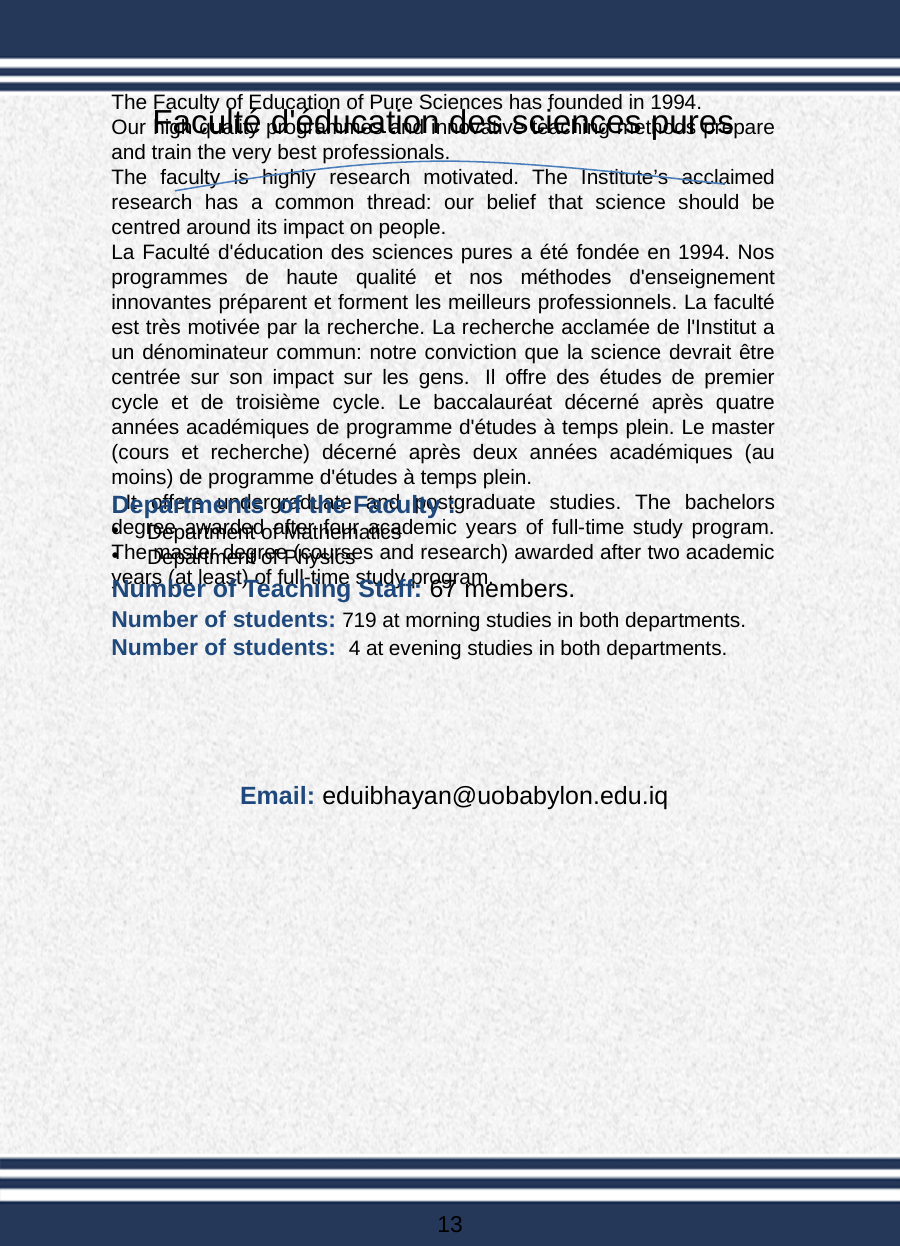

The Faculty of Education of Pure Sciences has founded in 1994.
Our high quality programmes and innovative teaching methods prepare and train the very best professionals.
The faculty is highly research motivated. The Institute’s acclaimed research has a common thread: our belief that science should be centred around its impact on people.
La Faculté d'éducation des sciences pures a été fondée en 1994. Nos programmes de haute qualité et nos méthodes d'enseignement innovantes préparent et forment les meilleurs professionnels. La faculté est très motivée par la recherche. La recherche acclamée de l'Institut a un dénominateur commun: notre conviction que la science devrait être centrée sur son impact sur les gens.  Il offre des études de premier cycle et de troisième cycle. Le baccalauréat décerné après quatre années académiques de programme d'études à temps plein. Le master (cours et recherche) décerné après deux années académiques (au moins) de programme d'études à temps plein.
 It offers undergraduate and postgraduate studies. The bachelors degree awarded after four academic years of full-time study program. The master degree (courses and research) awarded after two academic years (at least) of full-time study program.

Faculté d'éducation des sciences pures

Departments  of the Faculty :
Department of Mathematics
Department of Physics

Number of Teaching Staff: 67 members.
Number of students: 719 at morning studies in both departments.
Number of students:  4 at evening studies in both departments.
Email: eduibhayan@uobabylon.edu.iq
13